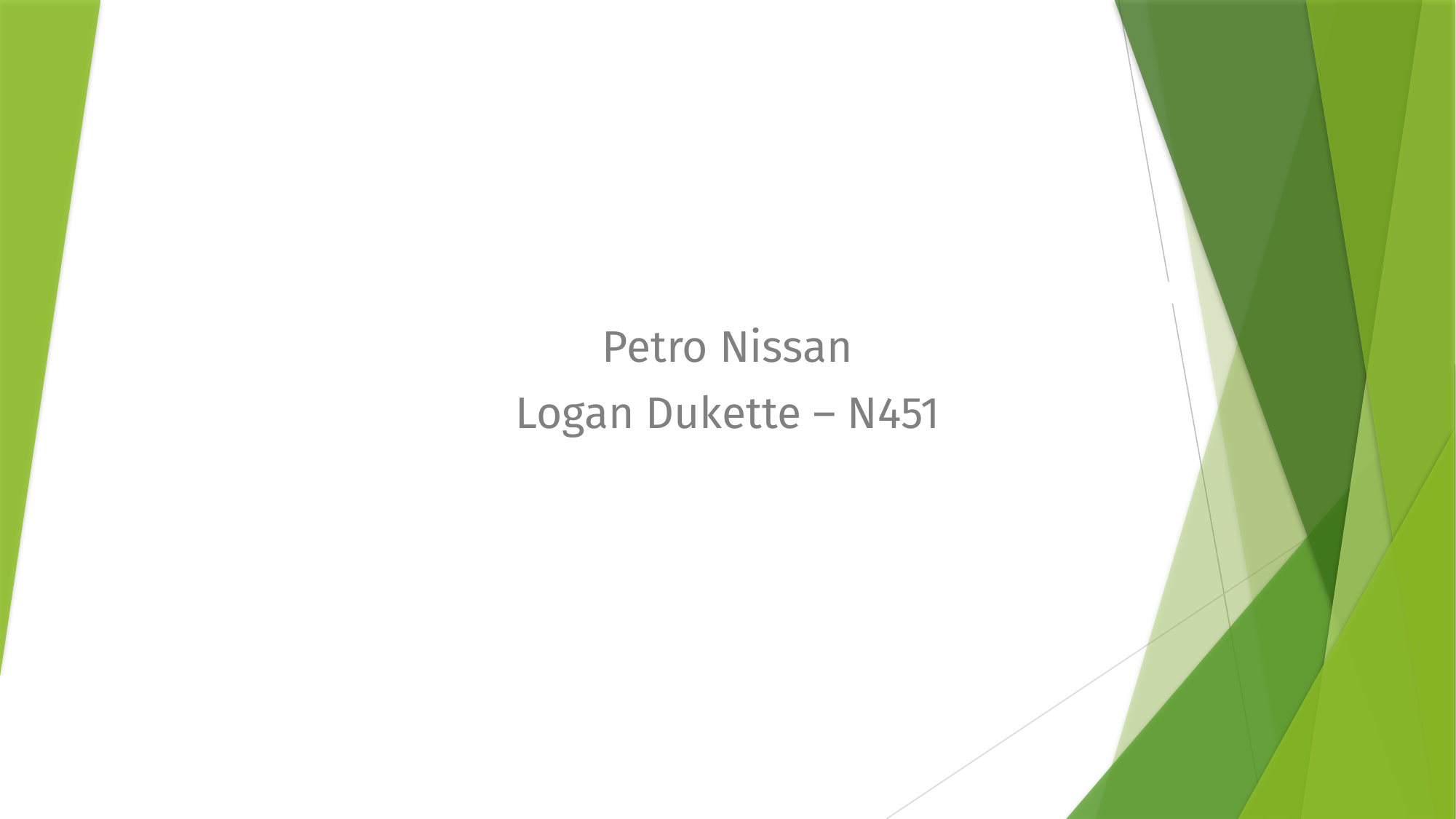

# NADA Service Homework
Petro Nissan
Logan Dukette – N451